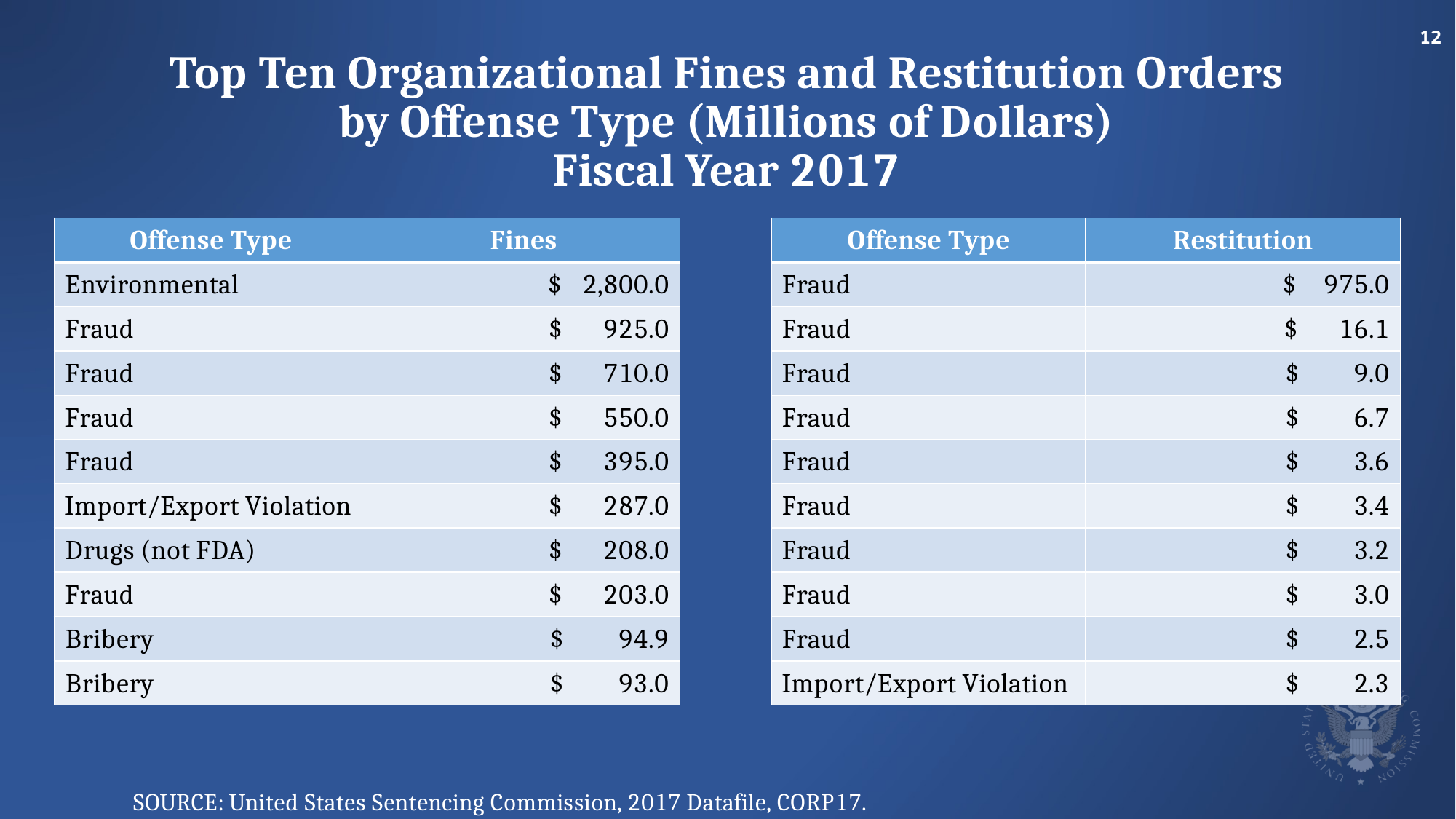

# Top Ten Organizational Fines and Restitution Orders by Offense Type (Millions of Dollars) Fiscal Year 2017
| Offense Type | Fines |
| --- | --- |
| Environmental | $ 2,800.0 |
| Fraud | $ 925.0 |
| Fraud | $ 710.0 |
| Fraud | $ 550.0 |
| Fraud | $ 395.0 |
| Import/Export Violation | $ 287.0 |
| Drugs (not FDA) | $ 208.0 |
| Fraud | $ 203.0 |
| Bribery | $ 94.9 |
| Bribery | $ 93.0 |
| Offense Type | Restitution |
| --- | --- |
| Fraud | $ 975.0 |
| Fraud | $ 16.1 |
| Fraud | $ 9.0 |
| Fraud | $ 6.7 |
| Fraud | $ 3.6 |
| Fraud | $ 3.4 |
| Fraud | $ 3.2 |
| Fraud | $ 3.0 |
| Fraud | $ 2.5 |
| Import/Export Violation | $ 2.3 |
SOURCE: United States Sentencing Commission, 2017 Datafile, CORP17.